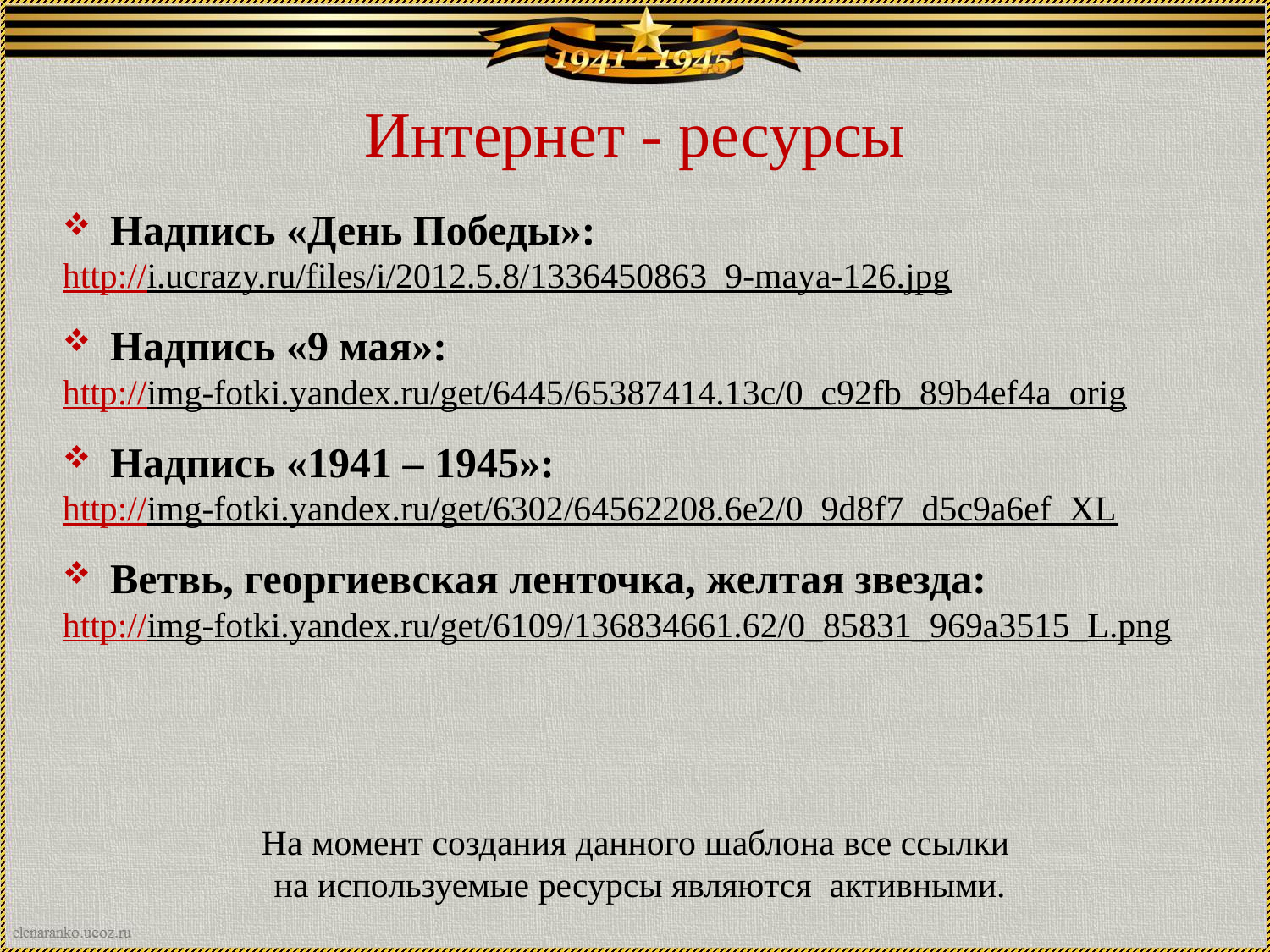

# Интернет - ресурсы
Надпись «День Победы»:
http://i.ucrazy.ru/files/i/2012.5.8/1336450863_9-maya-126.jpg

Надпись «9 мая»:
http://img-fotki.yandex.ru/get/6445/65387414.13c/0_c92fb_89b4ef4a_orig

Надпись «1941 – 1945»:
http://img-fotki.yandex.ru/get/6302/64562208.6e2/0_9d8f7_d5c9a6ef_XL

Ветвь, георгиевская ленточка, желтая звезда:
http://img-fotki.yandex.ru/get/6109/136834661.62/0_85831_969a3515_L.png

На момент создания данного шаблона все ссылки
на используемые ресурсы являются  активными.